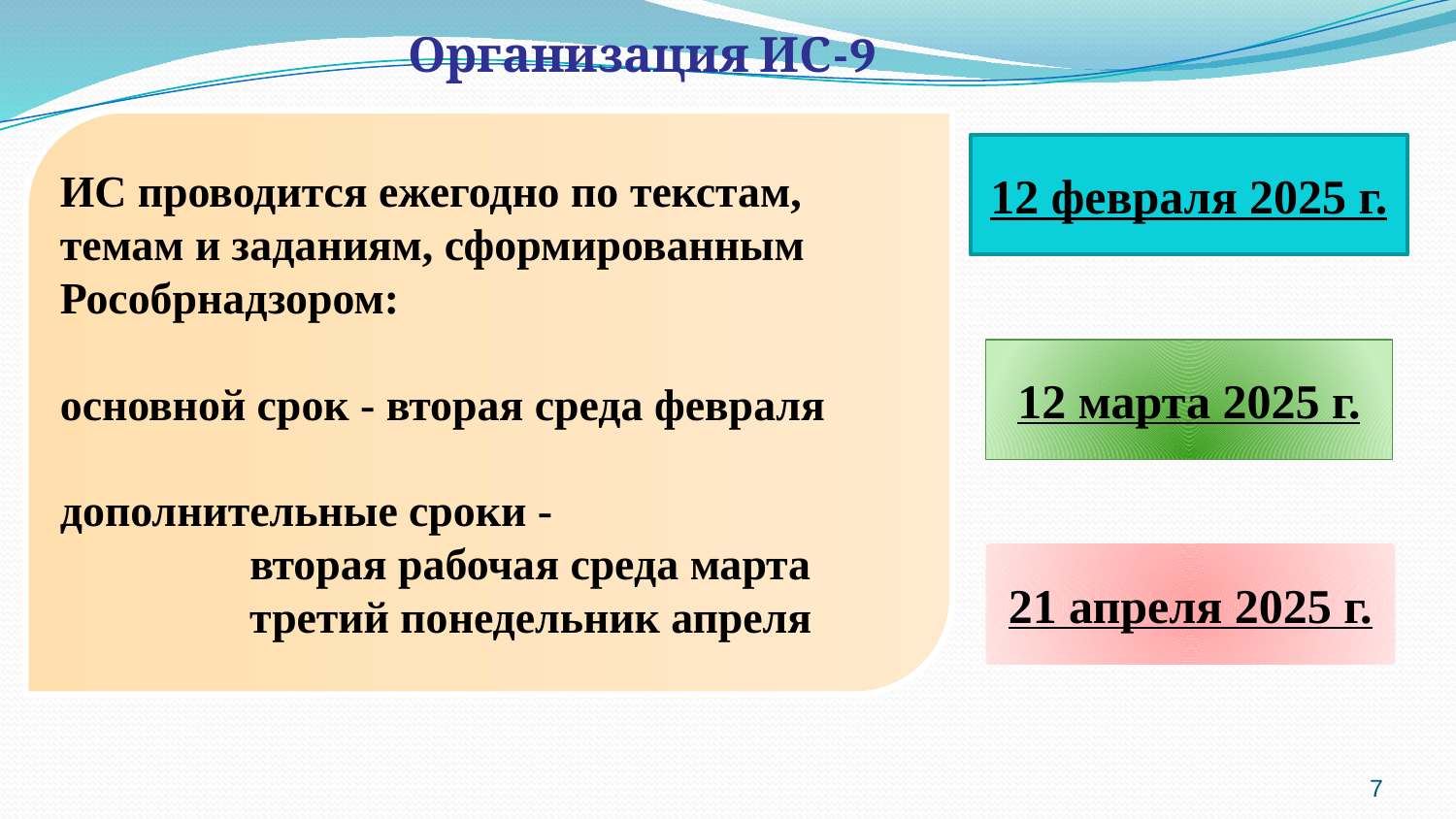

Организация ИС-9
ИС проводится ежегодно по текстам, темам и заданиям, сформированным Рособрнадзором:

основной срок - вторая среда февраля

дополнительные сроки -
                 вторая рабочая среда марта
                 третий понедельник апреля
12 февраля 2025 г.
12 марта 2025 г.
21 апреля 2025 г.
7